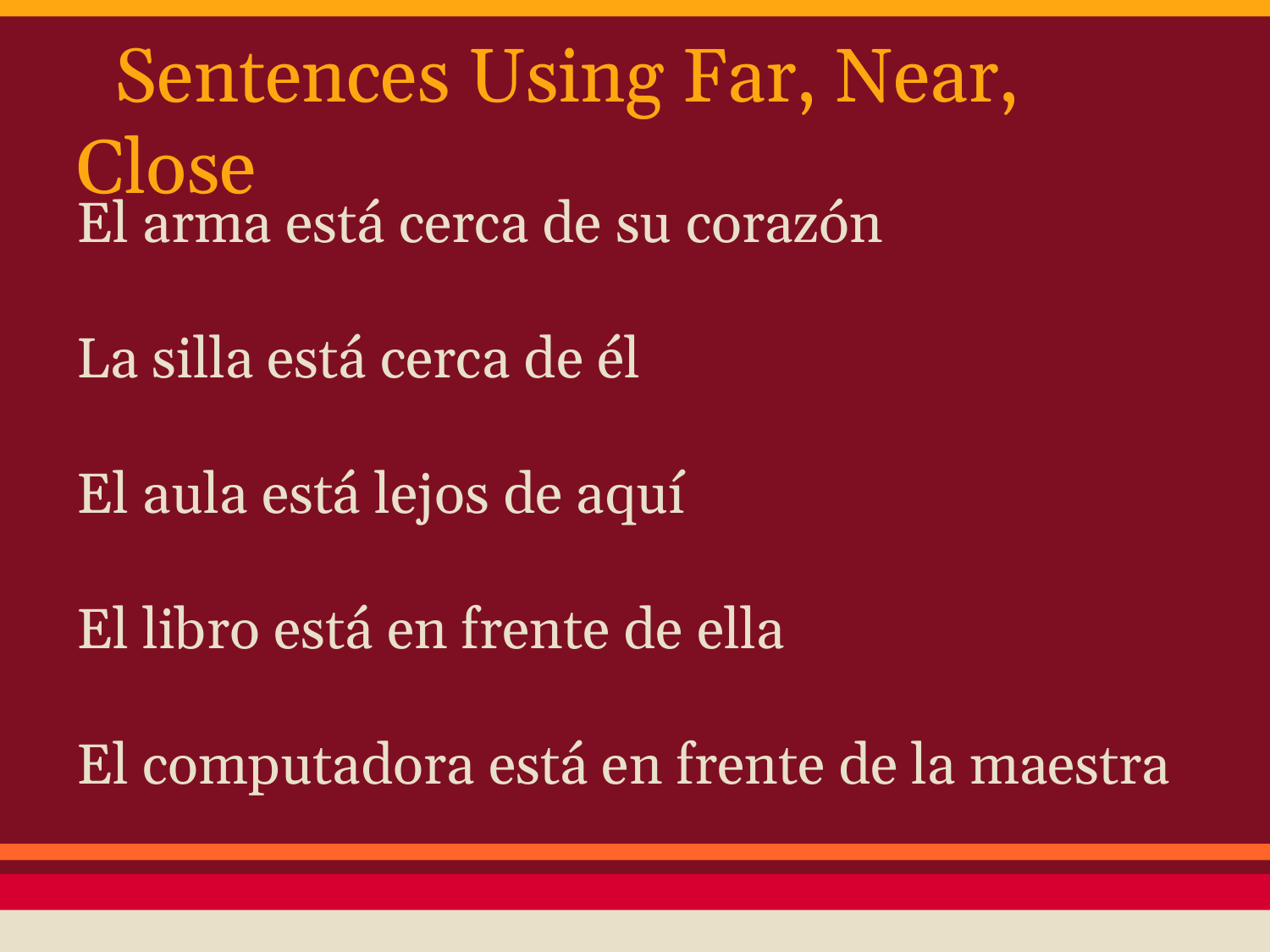

# Sentences Using Far, Near, Close
El arma está cerca de su corazón

La silla está cerca de él

El aula está lejos de aquí

El libro está en frente de ella

El computadora está en frente de la maestra